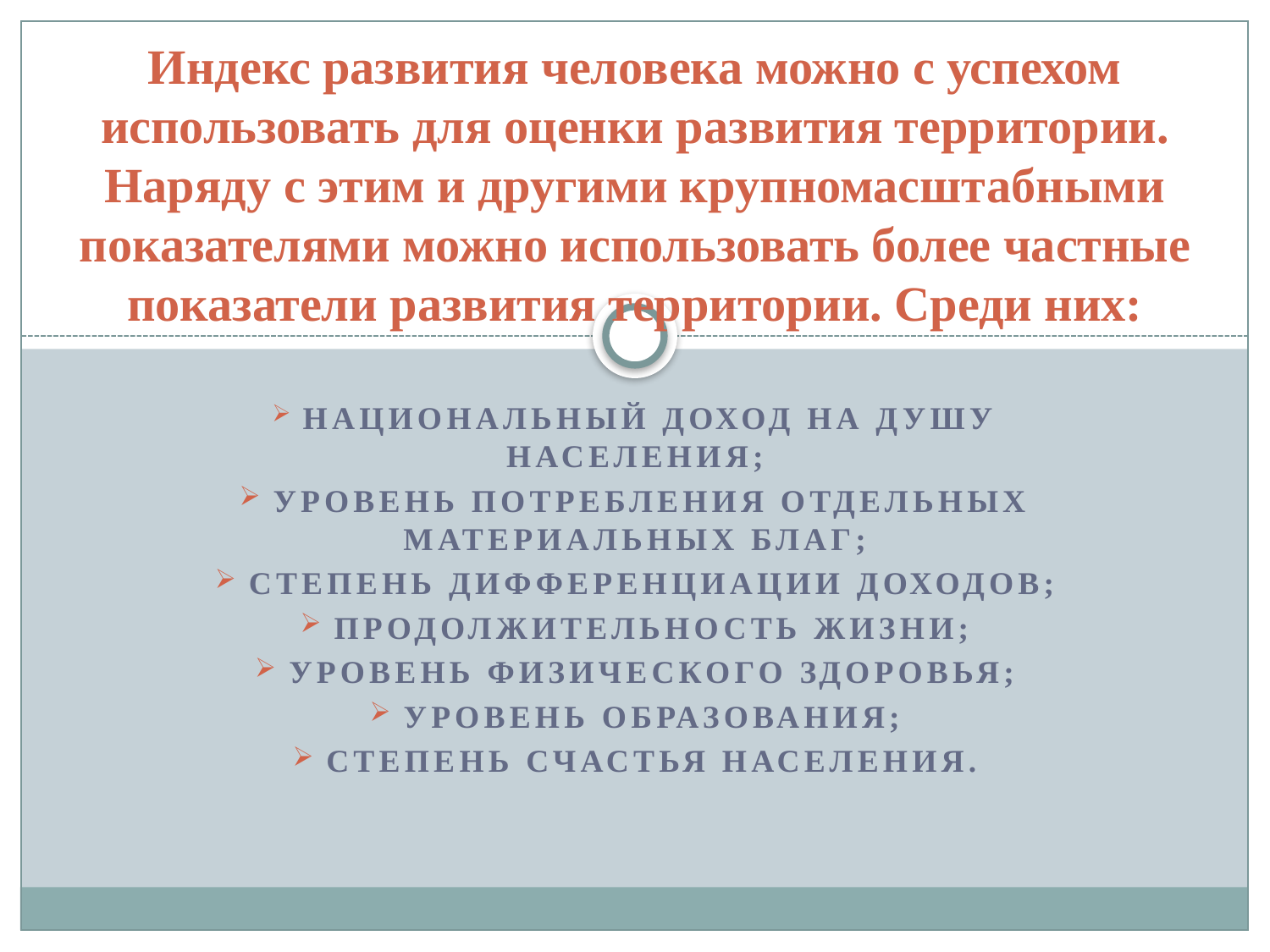

# Индекс развития человека можно с успехом использовать для оценки развития территории. Наряду с этим и другими крупномасштабными показателями можно использовать более частные показатели развития территории. Среди них:
 национальный доход на душу населения;
 уровень потребления отдельных материальных благ;
 степень дифференциации доходов;
 продолжительность жизни;
 уровень физического здоровья;
 уровень образования;
 степень счастья населения.